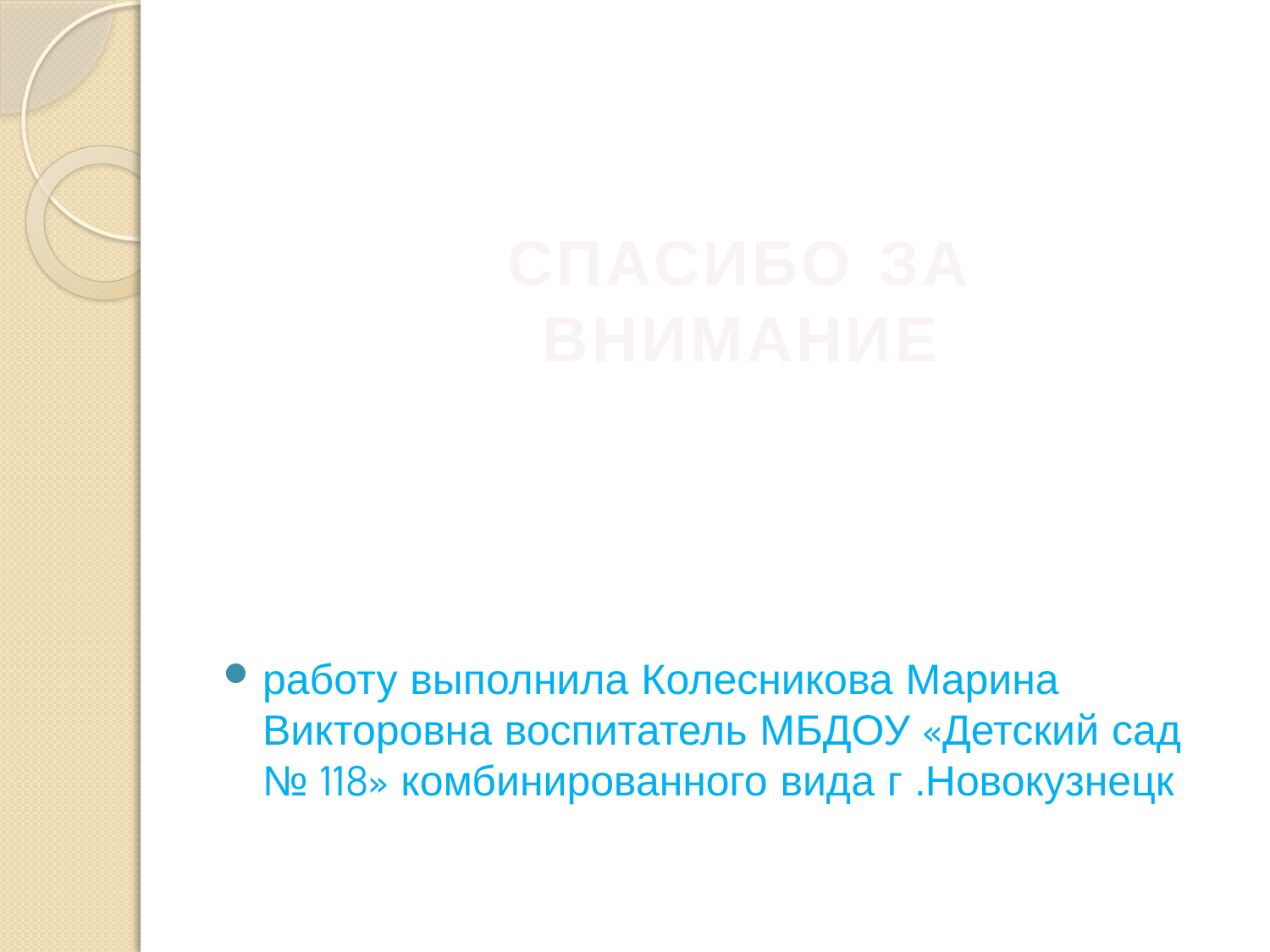

СПАСИБО ЗА ВНИМАНИЕ
работу выполнила Колесникова Марина Викторовна воспитатель МБДОУ «Детский сад № 118» комбинированного вида г .Новокузнецк